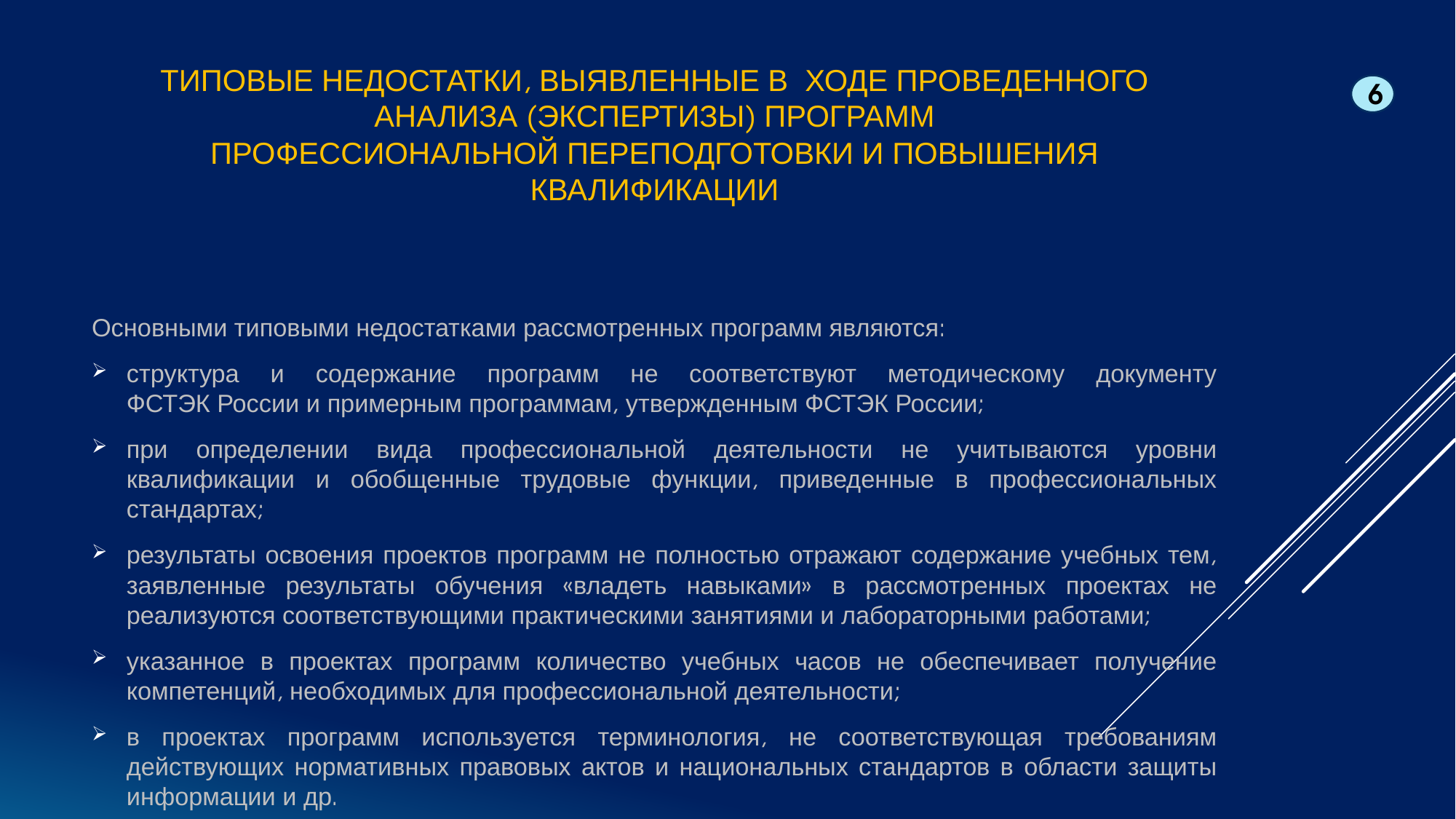

# Типовые недостатки, выявленные в  ходе проведенного анализа (экспертизы) программ профессиональной переподготовки и повышения квалификации
6
Основными типовыми недостатками рассмотренных программ являются:
структура и содержание программ не соответствуют методическому документу ФСТЭК России и примерным программам, утвержденным ФСТЭК России;
при определении вида профессиональной деятельности не учитываются уровни квалификации и обобщенные трудовые функции, приведенные в профессиональных стандартах;
результаты освоения проектов программ не полностью отражают содержание учебных тем, заявленные результаты обучения «владеть навыками» в рассмотренных проектах не реализуются соответствующими практическими занятиями и лабораторными работами;
указанное в проектах программ количество учебных часов не обеспечивает получение компетенций, необходимых для профессиональной деятельности;
в проектах программ используется терминология, не соответствующая требованиям действующих нормативных правовых актов и национальных стандартов в области защиты информации и др.